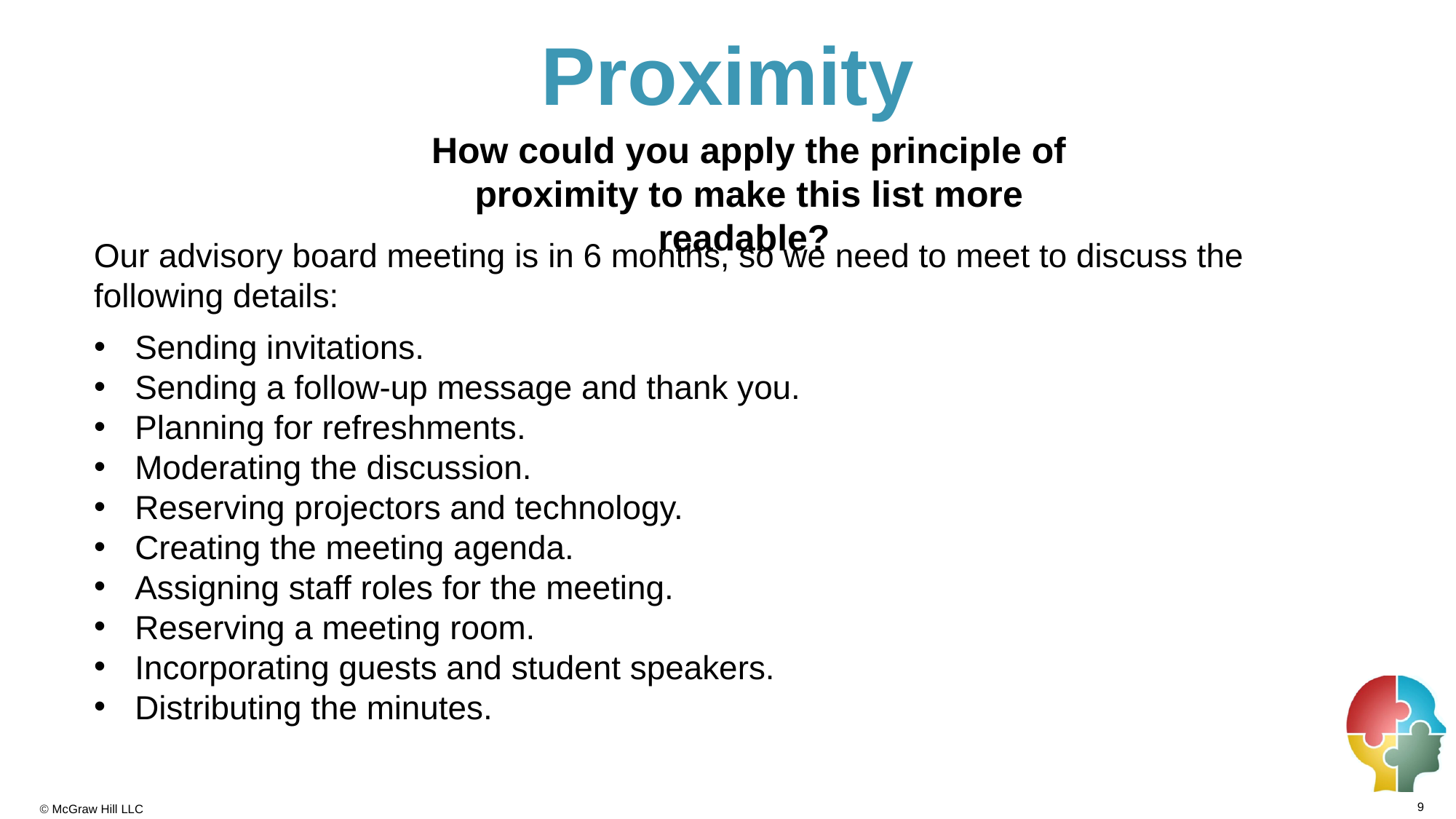

# Proximity
How could you apply the principle of proximity to make this list more readable?
Our advisory board meeting is in 6 months, so we need to meet to discuss the following details:
Sending invitations.
Sending a follow-up message and thank you.
Planning for refreshments.
Moderating the discussion.
Reserving projectors and technology.
Creating the meeting agenda.
Assigning staff roles for the meeting.
Reserving a meeting room.
Incorporating guests and student speakers.
Distributing the minutes.
9